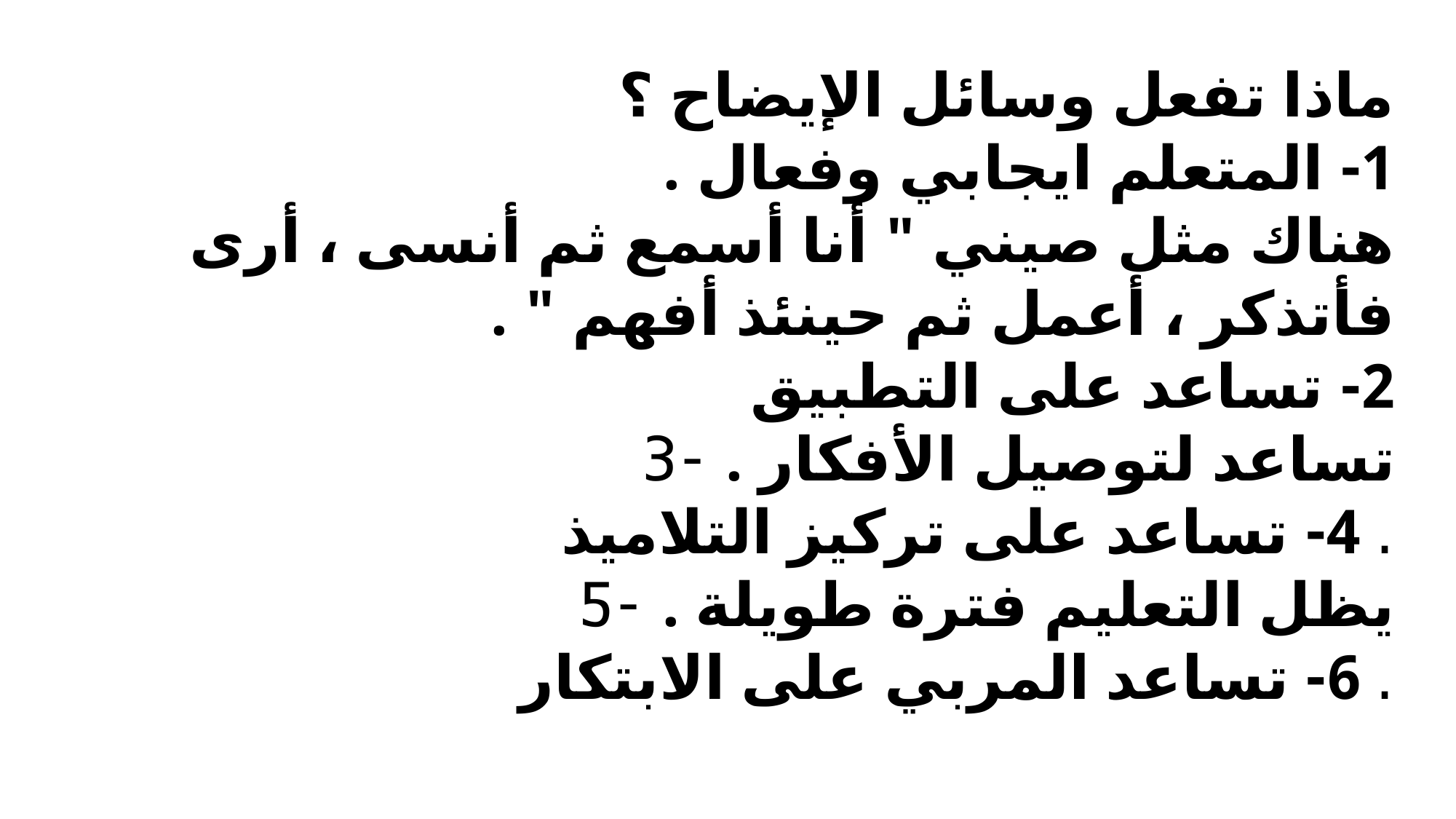

ماذا تفعل وسائل الإيضاح ؟
1- المتعلم ايجابي وفعال .
هناك مثل صيني " أنا أسمع ثم أنسى ، أرى فأتذكر ، أعمل ثم حينئذ أفهم " .
2- تساعد على التطبيق
3- تساعد لتوصيل الأفكار .
4- تساعد على تركيز التلاميذ .
5- يظل التعليم فترة طويلة .
6- تساعد المربي على الابتكار .